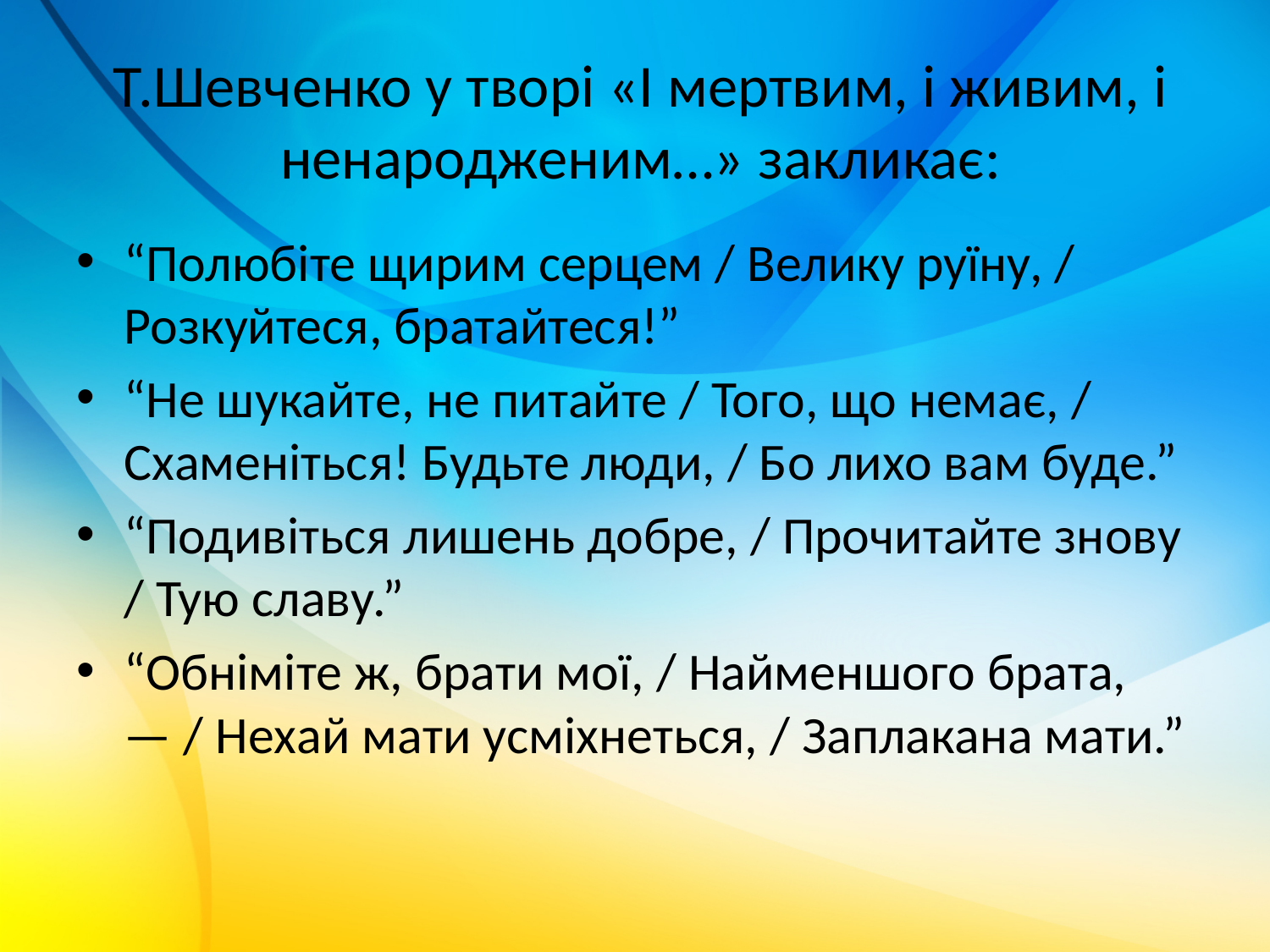

# Т.Шевченко у творі «І мертвим, і живим, і ненародженим…» закликає:
“Полюбіте щирим серцем / Велику руїну, / Розкуйтеся, братайтеся!”
“Не шукайте, не питайте / Того, що немає, / Схаменіться! Будьте люди, / Бо лихо вам буде.”
“Подивіться лишень добре, / Прочитайте знову / Тую славу.”
“Обніміте ж, брати мої, / Найменшого брата,— / Нехай мати усміхнеться, / Заплакана мати.”